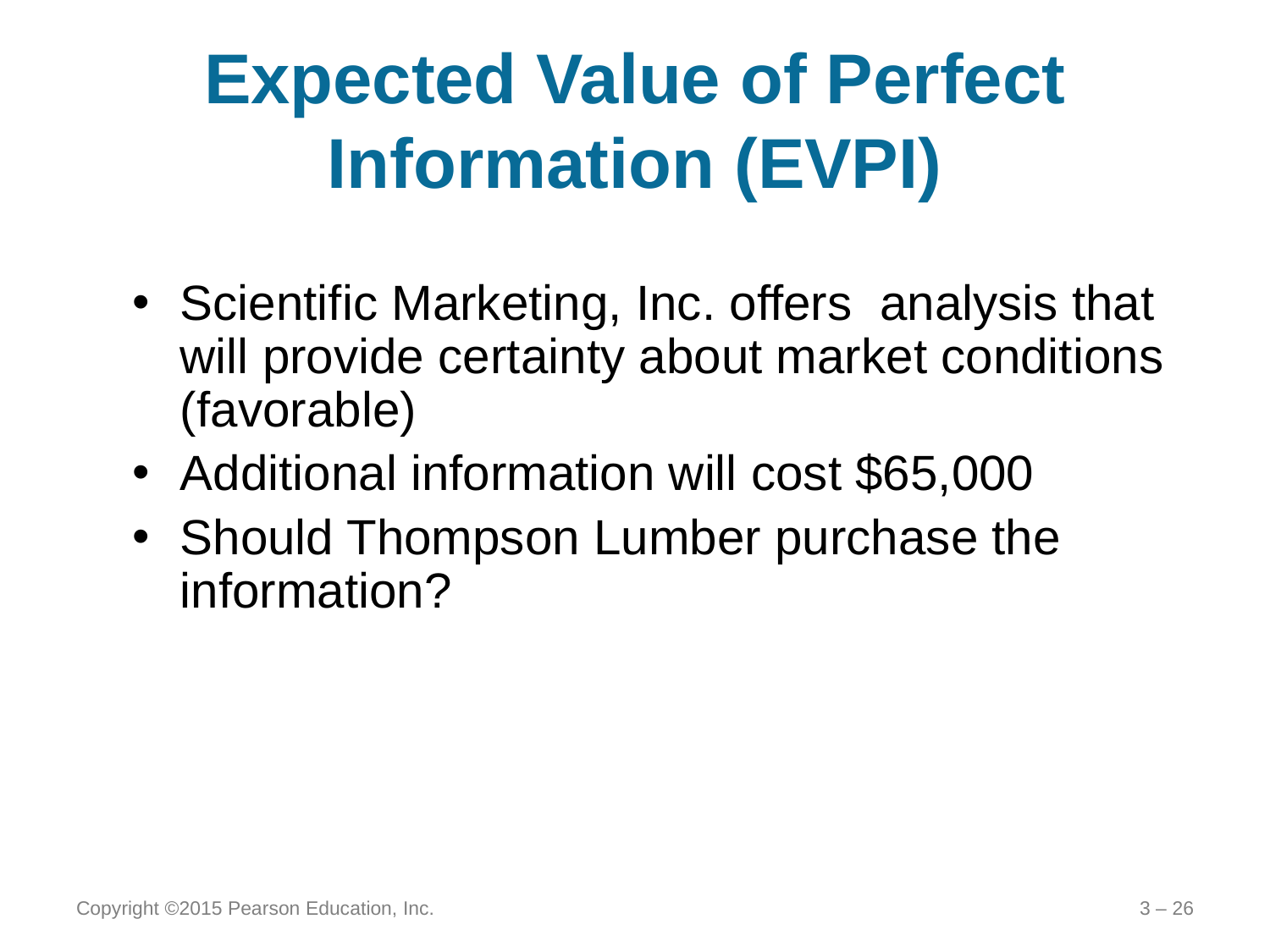

# Expected Value of Perfect Information (EVPI)
Scientific Marketing, Inc. offers  analysis that will provide certainty about market conditions (favorable)
Additional information will cost $65,000
Should Thompson Lumber purchase the information?
Copyright ©2015 Pearson Education, Inc.
3 – 26